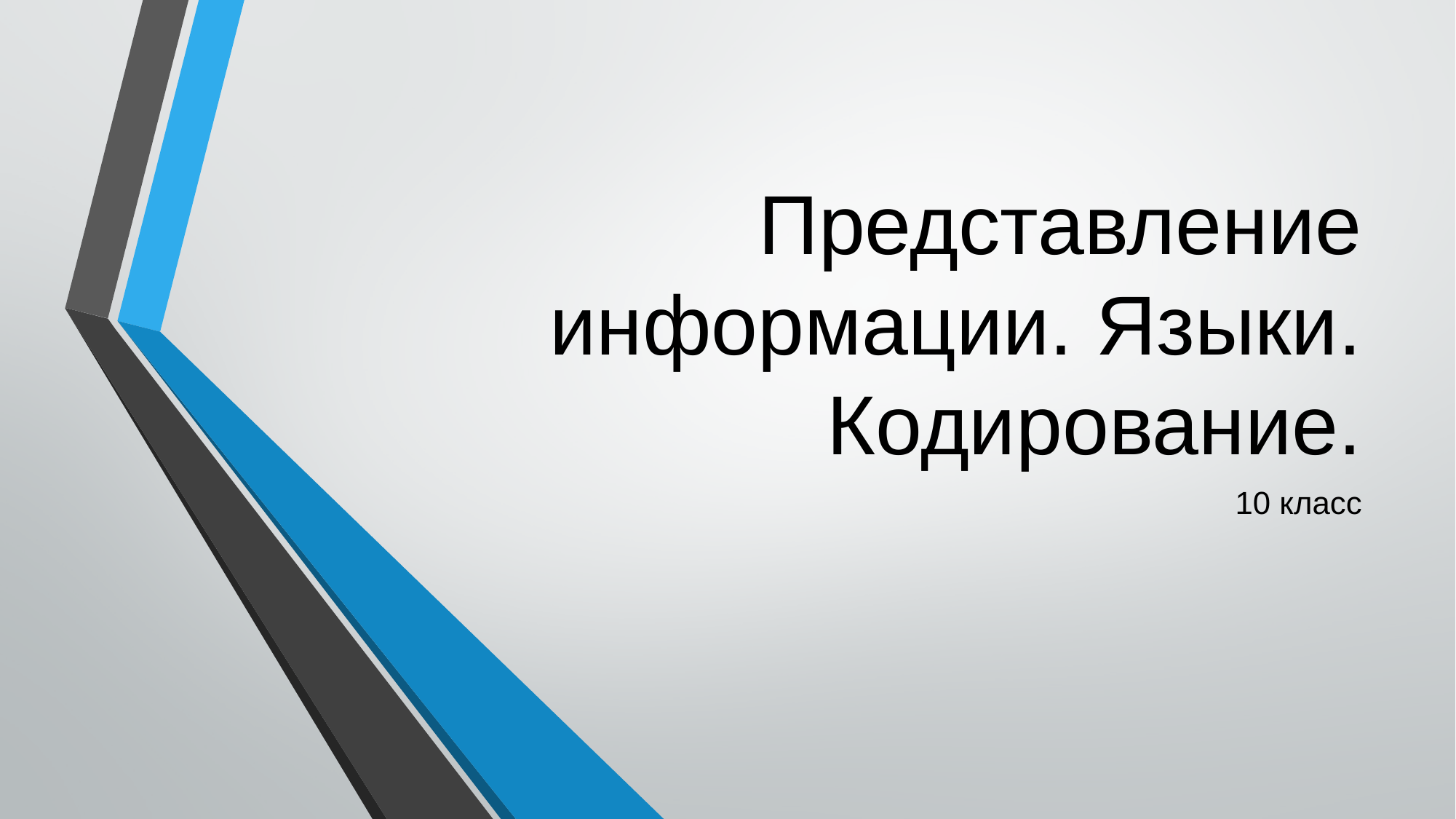

# Представление информации. Языки. Кодирование.
10 класс